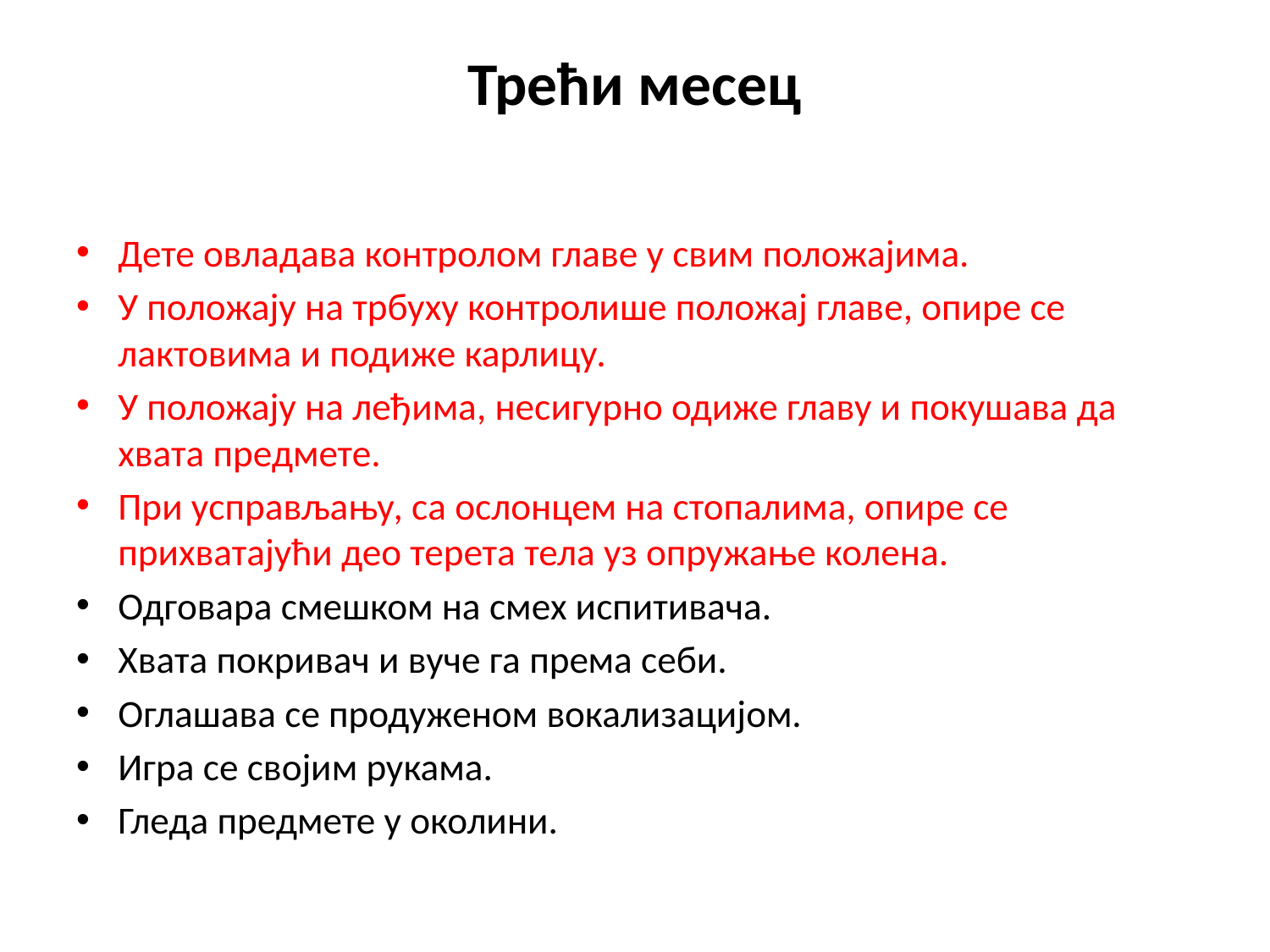

# Трећи месец
Дете овладава контролом главе у свим положајима.
У положају на трбуху контролише положај главе, опире се лактовима и подиже карлицу.
У положају на леђима, несигурно одиже главу и покушава да хвата предмете.
При усправљању, са ослонцем на стопалима, опире се прихватајући део терета тела уз опружање колена.
Одговара смешком на смех испитивача.
Хвата покривач и вуче га према себи.
Оглашава се продуженом вокализацијом.
Игра се својим рукама.
Гледа предмете у околини.